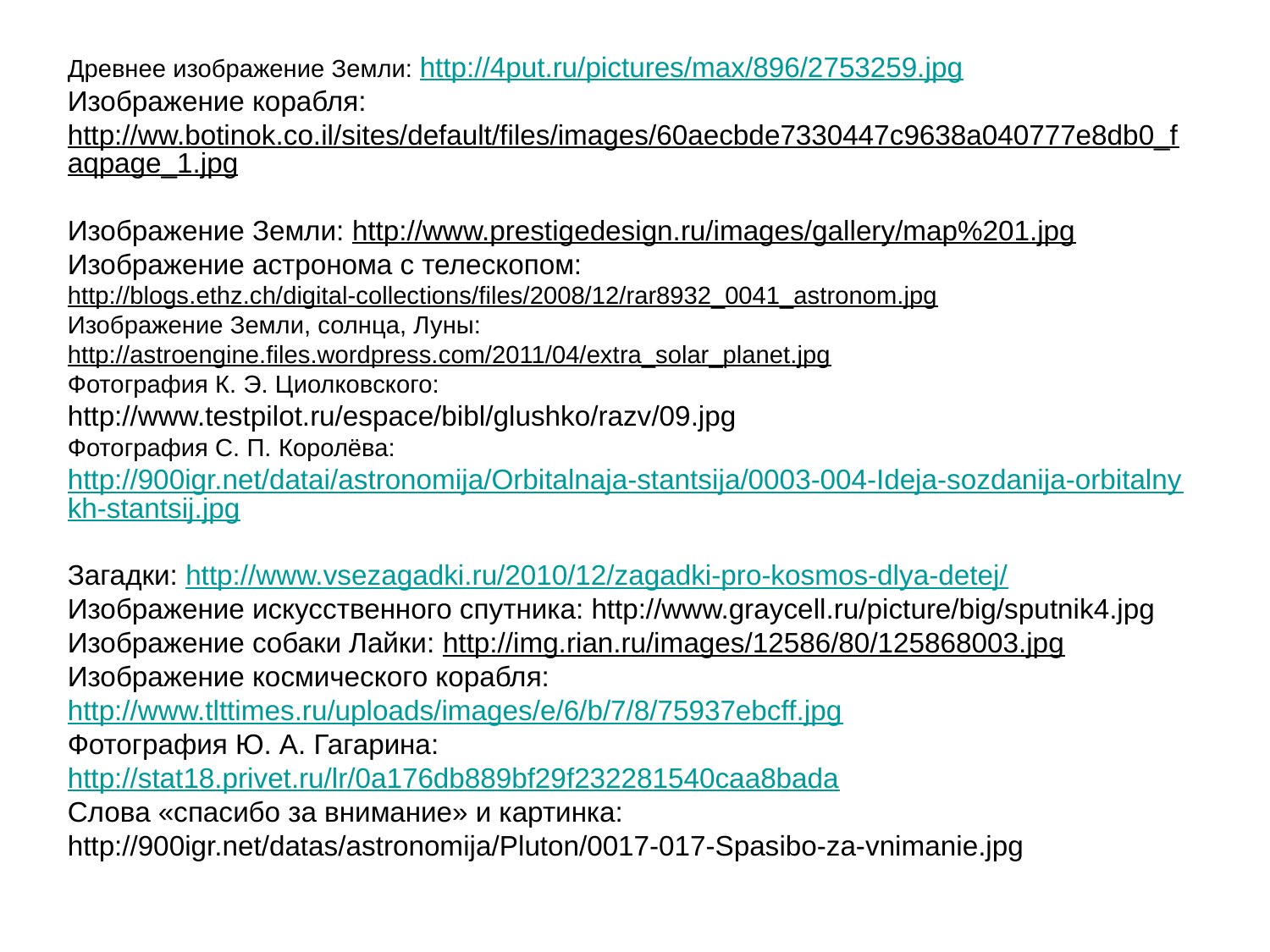

# Древнее изображение Земли: http://4put.ru/pictures/max/896/2753259.jpg Изображение корабля: http://ww.botinok.co.il/sites/default/files/images/60aecbde7330447c9638a040777e8db0_faqpage_1.jpg Изображение Земли: http://www.prestigedesign.ru/images/gallery/map%201.jpg Изображение астронома с телескопом: http://blogs.ethz.ch/digital-collections/files/2008/12/rar8932_0041_astronom.jpg Изображение Земли, солнца, Луны: http://astroengine.files.wordpress.com/2011/04/extra_solar_planet.jpg Фотография К. Э. Циолковского: http://www.testpilot.ru/espace/bibl/glushko/razv/09.jpg Фотография С. П. Королёва: http://900igr.net/datai/astronomija/Orbitalnaja-stantsija/0003-004-Ideja-sozdanija-orbitalnykh-stantsij.jpg Загадки: http://www.vsezagadki.ru/2010/12/zagadki-pro-kosmos-dlya-detej/ Изображение искусственного спутника: http://www.graycell.ru/picture/big/sputnik4.jpg Изображение собаки Лайки: http://img.rian.ru/images/12586/80/125868003.jpg Изображение космического корабля: http://www.tlttimes.ru/uploads/images/e/6/b/7/8/75937ebcff.jpg Фотография Ю. А. Гагарина: http://stat18.privet.ru/lr/0a176db889bf29f232281540caa8bada Слова «спасибо за внимание» и картинка: http://900igr.net/datas/astronomija/Pluton/0017-017-Spasibo-za-vnimanie.jpg